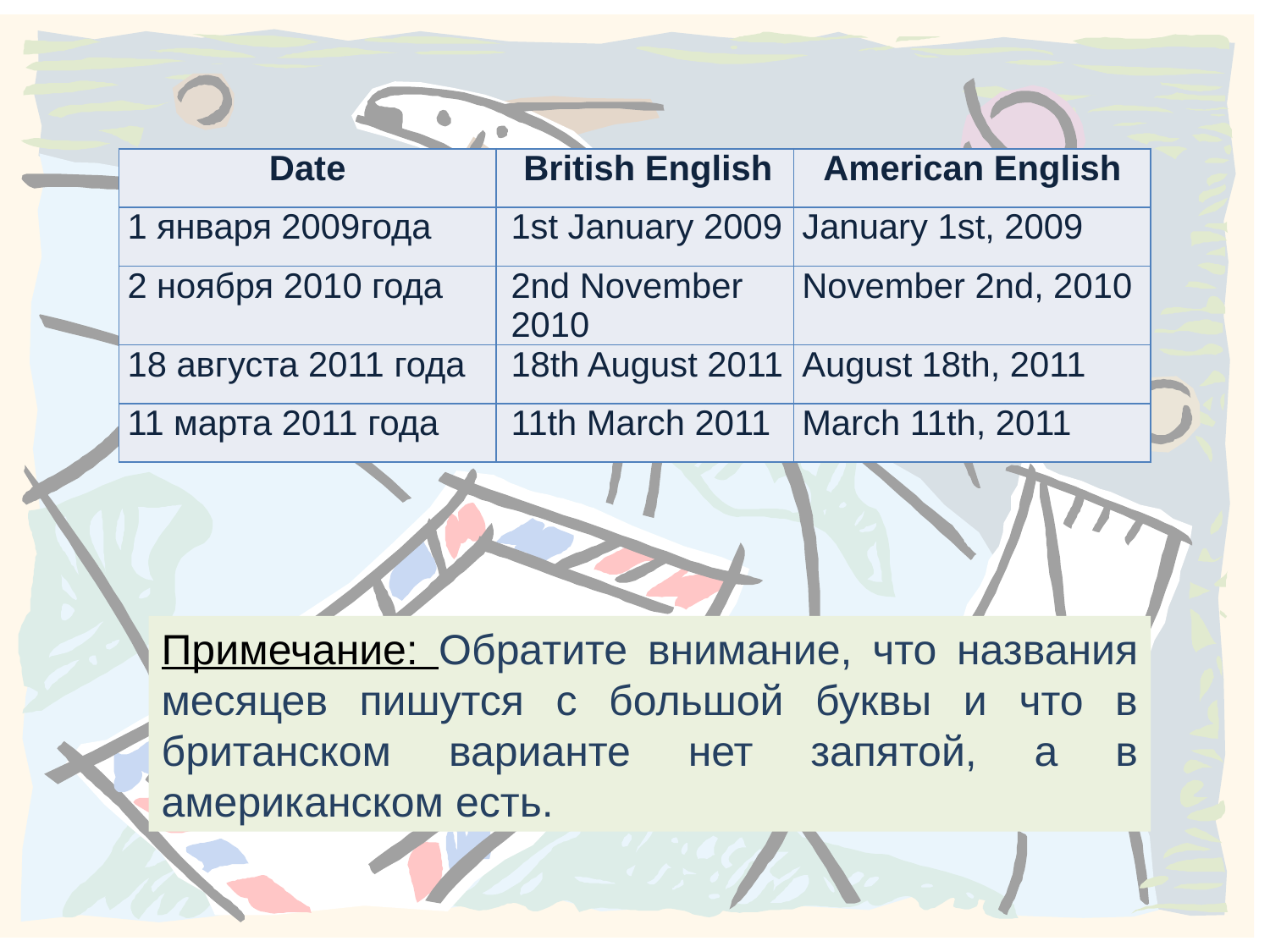

| Date | British English | American English |
| --- | --- | --- |
| 1 января 2009года | 1st January 2009 | January 1st, 2009 |
| 2 ноября 2010 года | 2nd November 2010 | November 2nd, 2010 |
| 18 августа 2011 года | 18th August 2011 | August 18th, 2011 |
| 11 марта 2011 года | 11th March 2011 | March 11th, 2011 |
Примечание: Обратите внимание, что названия месяцев пишутся с большой буквы и что в британском варианте нет запятой, а в американском есть.